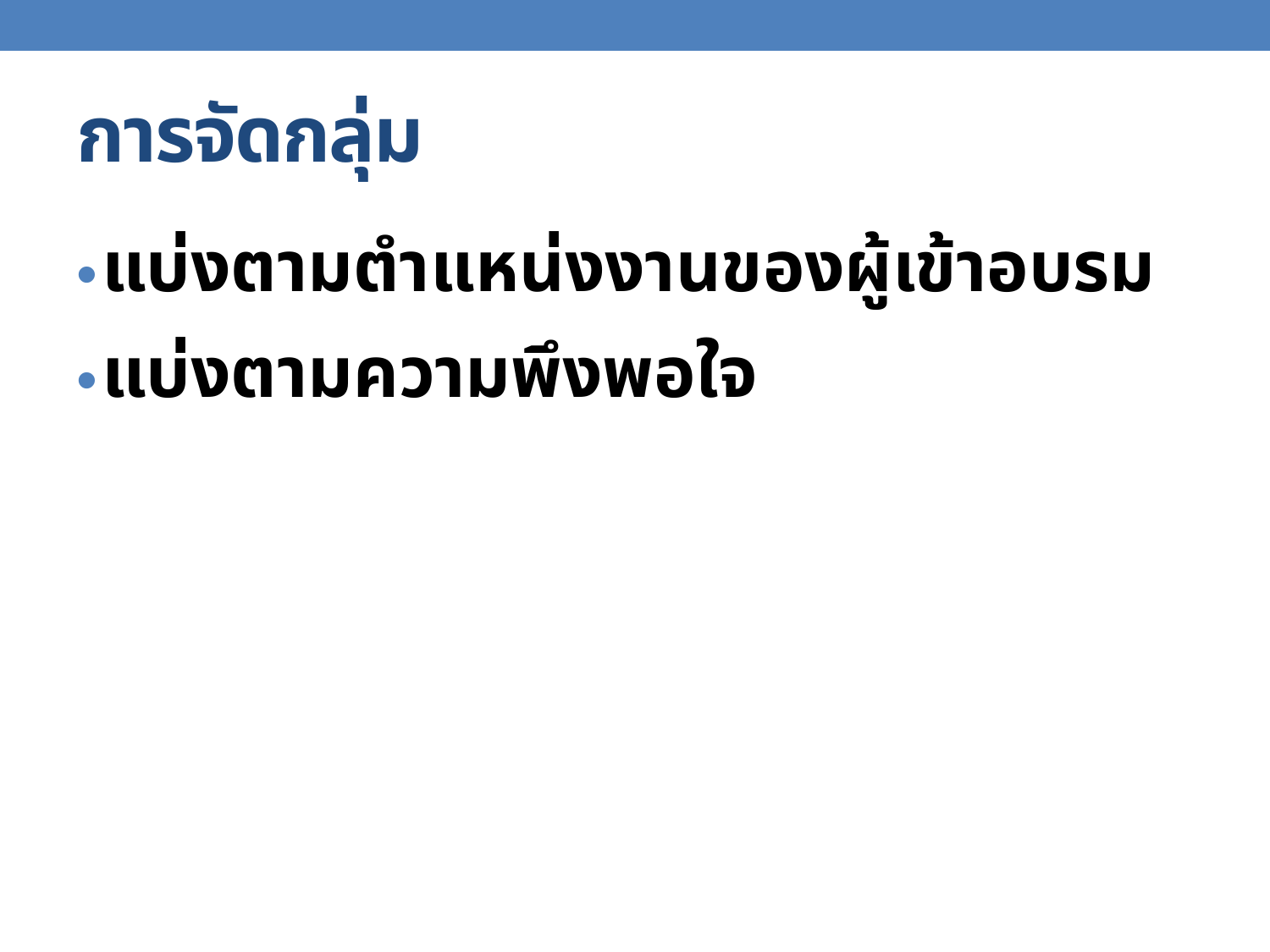

# การจัดกลุ่ม
แบ่งตามตำแหน่งงานของผู้เข้าอบรม
แบ่งตามความพึงพอใจ